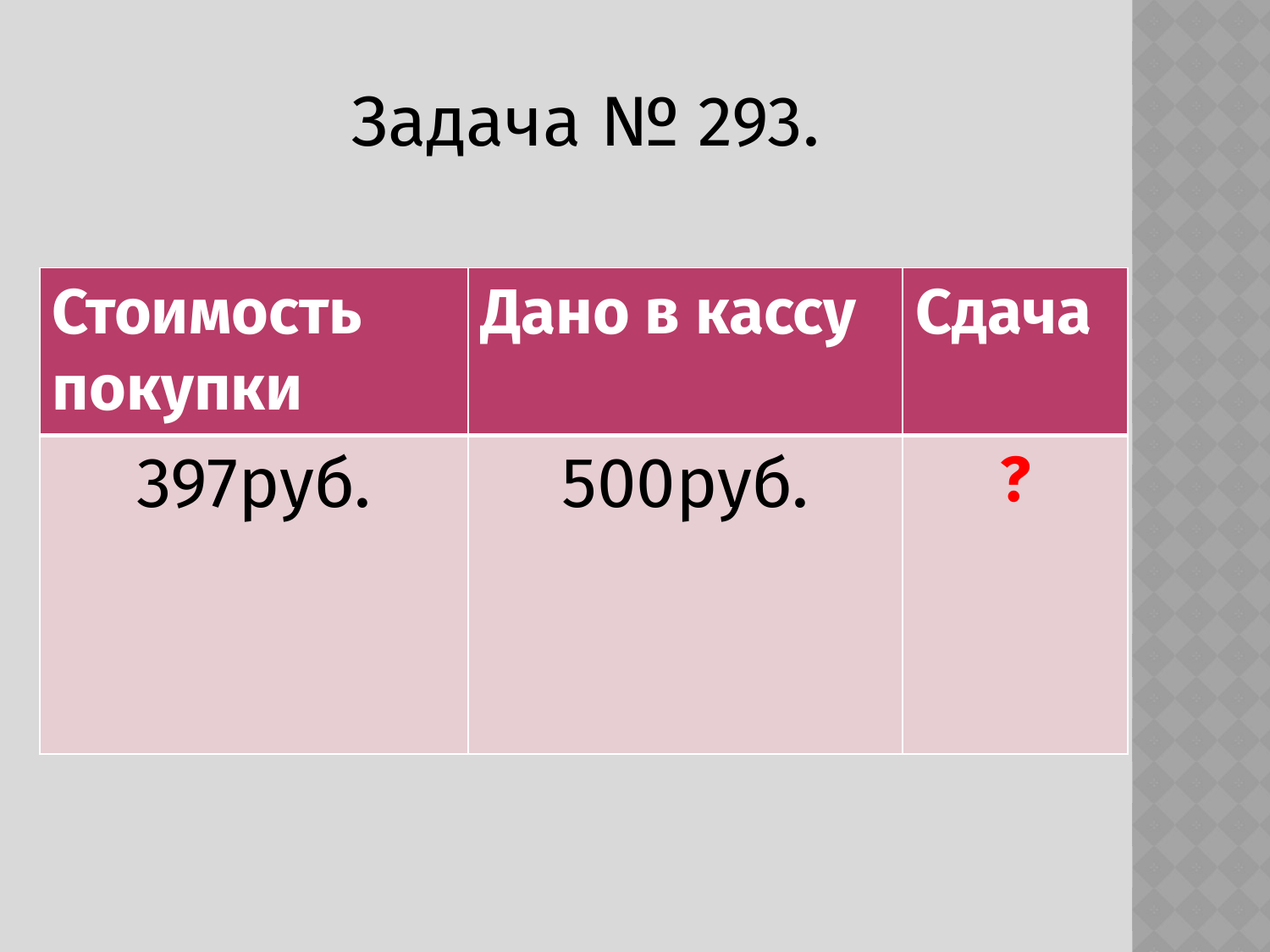

Задача № 293.
| Стоимость покупки | Дано в кассу | Сдача |
| --- | --- | --- |
| 397руб. | 500руб. | ? |